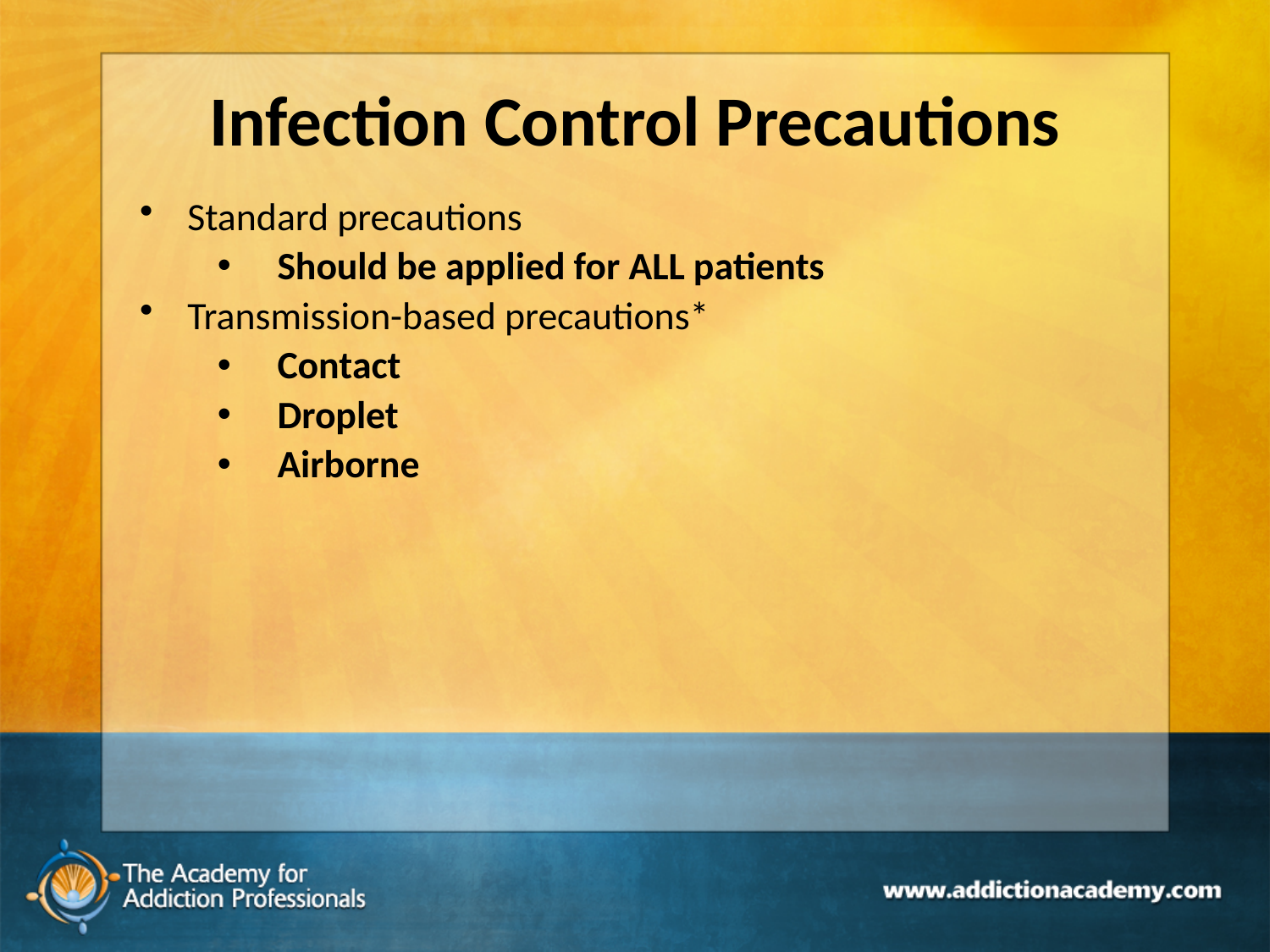

# Infection Control Precautions
Standard precautions
Should be applied for ALL patients
Transmission-based precautions*
Contact
Droplet
Airborne